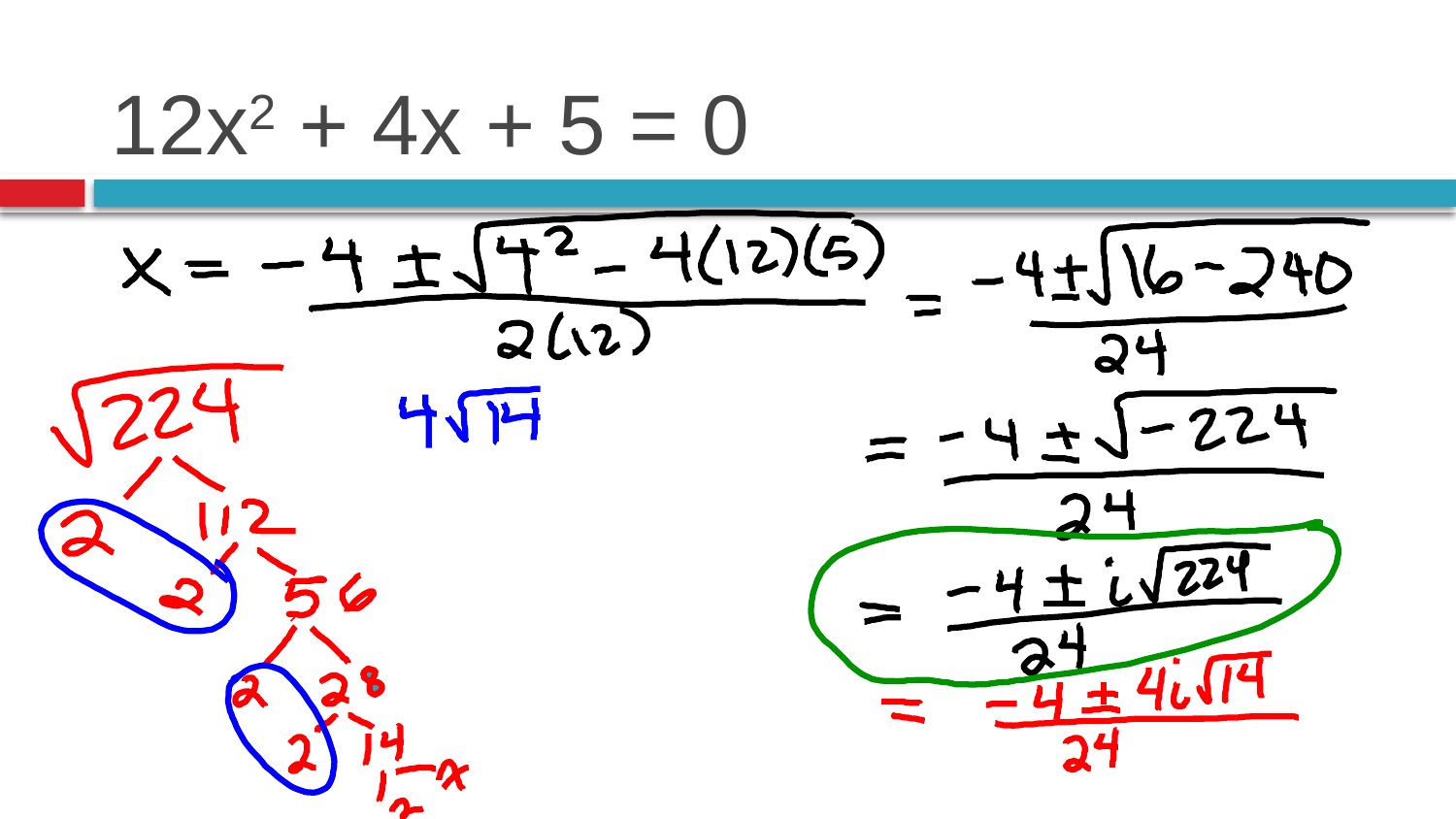

# 12x2 + 4x + 5 = 0